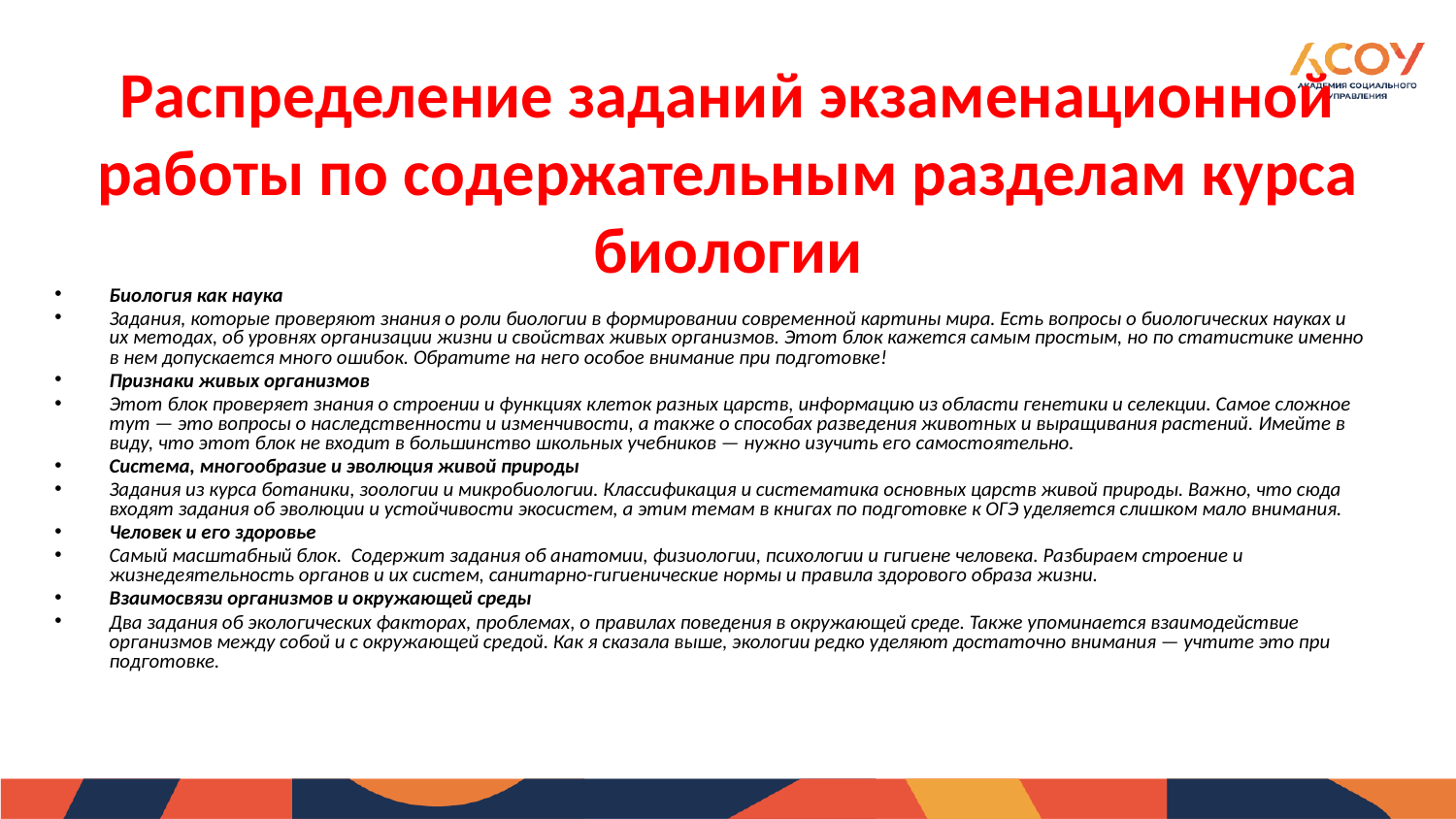

Распределение заданий экзаменационной работы по содержательным разделам курса биологии
Биология как наука
Задания, которые проверяют знания о роли биологии в формировании современной картины мира. Есть вопросы о биологических науках и их методах, об уровнях организации жизни и свойствах живых организмов. Этот блок кажется самым простым, но по статистике именно в нем допускается много ошибок. Обратите на него особое внимание при подготовке!
Признаки живых организмов
Этот блок проверяет знания о строении и функциях клеток разных царств, информацию из области генетики и селекции. Самое сложное тут — это вопросы о наследственности и изменчивости, а также о способах разведения животных и выращивания растений. Имейте в виду, что этот блок не входит в большинство школьных учебников — нужно изучить его самостоятельно.
Система, многообразие и эволюция живой природы
Задания из курса ботаники, зоологии и микробиологии. Классификация и систематика основных царств живой природы. Важно, что сюда входят задания об эволюции и устойчивости экосистем, а этим темам в книгах по подготовке к ОГЭ уделяется слишком мало внимания.
Человек и его здоровье
Самый масштабный блок.  Содержит задания об анатомии, физиологии, психологии и гигиене человека. Разбираем строение и жизнедеятельность органов и их систем, санитарно-гигиенические нормы и правила здорового образа жизни.
Взаимосвязи организмов и окружающей среды
Два задания об экологических факторах, проблемах, о правилах поведения в окружающей среде. Также упоминается взаимодействие организмов между собой и с окружающей средой. Как я сказала выше, экологии редко уделяют достаточно внимания — учтите это при подготовке.